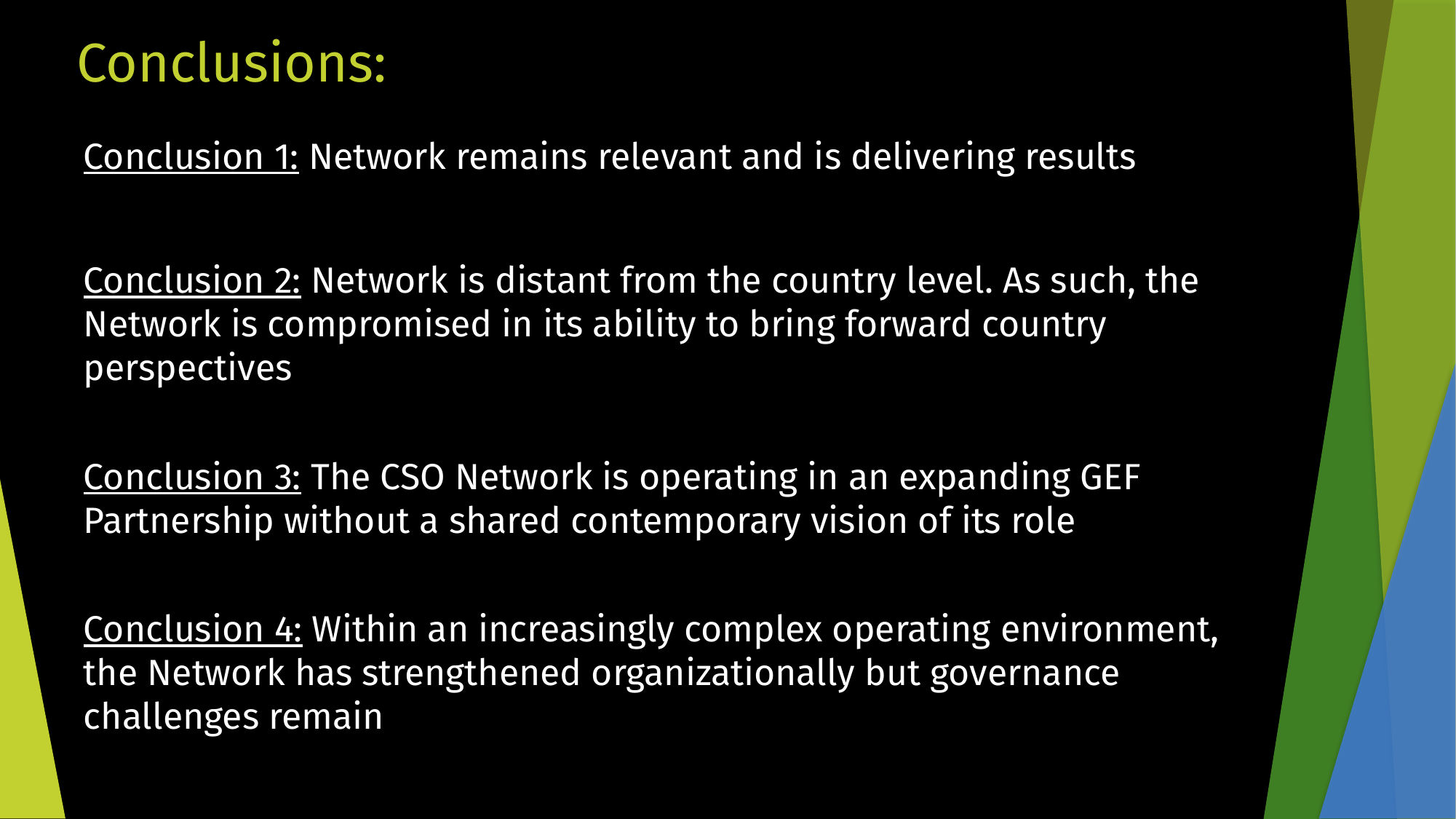

Conclusions:
Conclusion 1: Network remains relevant and is delivering results

Conclusion 2: Network is distant from the country level. As such, the Network is compromised in its ability to bring forward country perspectives

Conclusion 3: The CSO Network is operating in an expanding GEF Partnership without a shared contemporary vision of its role

Conclusion 4: Within an increasingly complex operating environment, the Network has strengthened organizationally but governance challenges remain